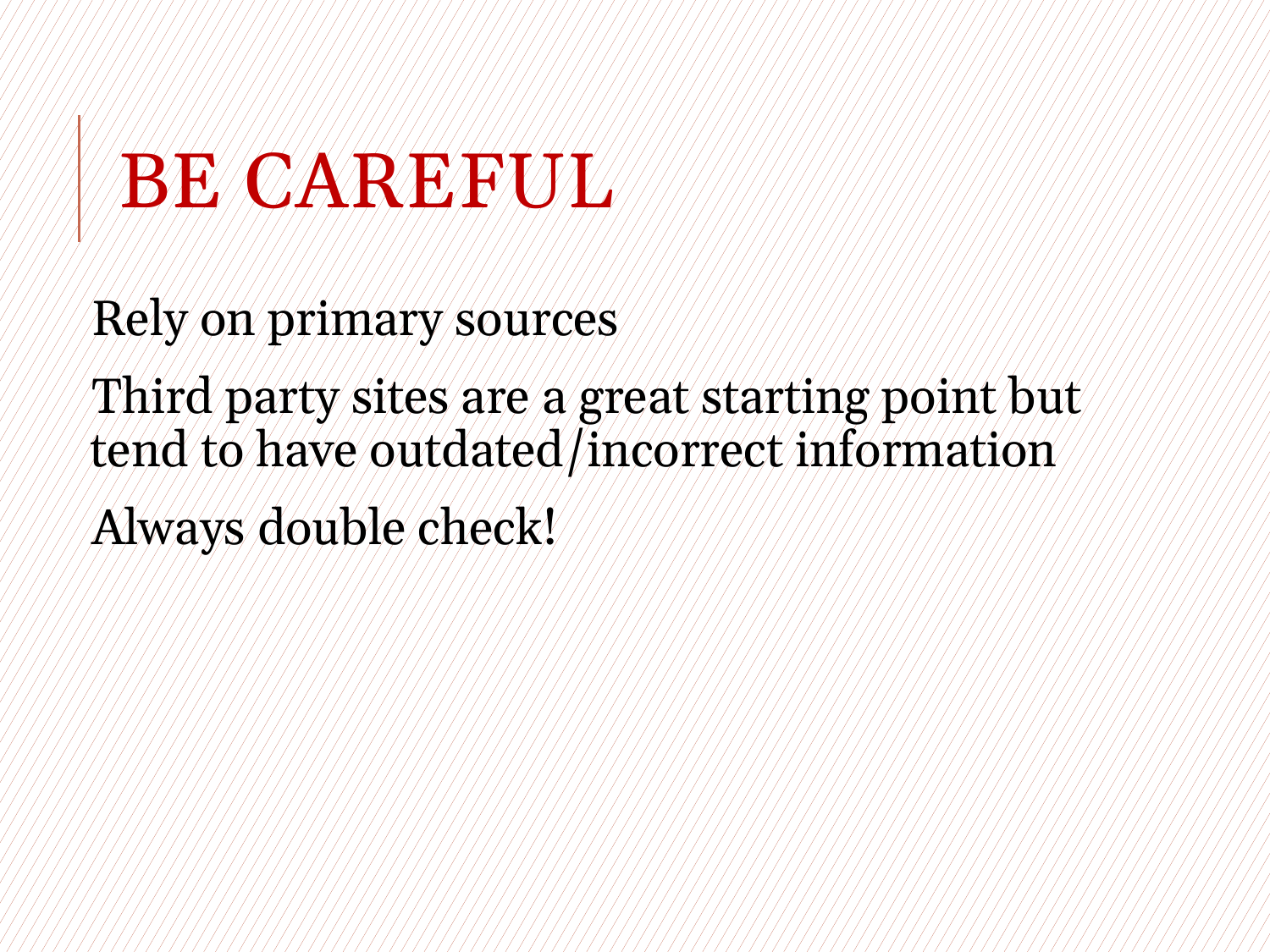

# Be careful
Rely on primary sources
Third party sites are a great starting point but tend to have outdated/incorrect information
Always double check!